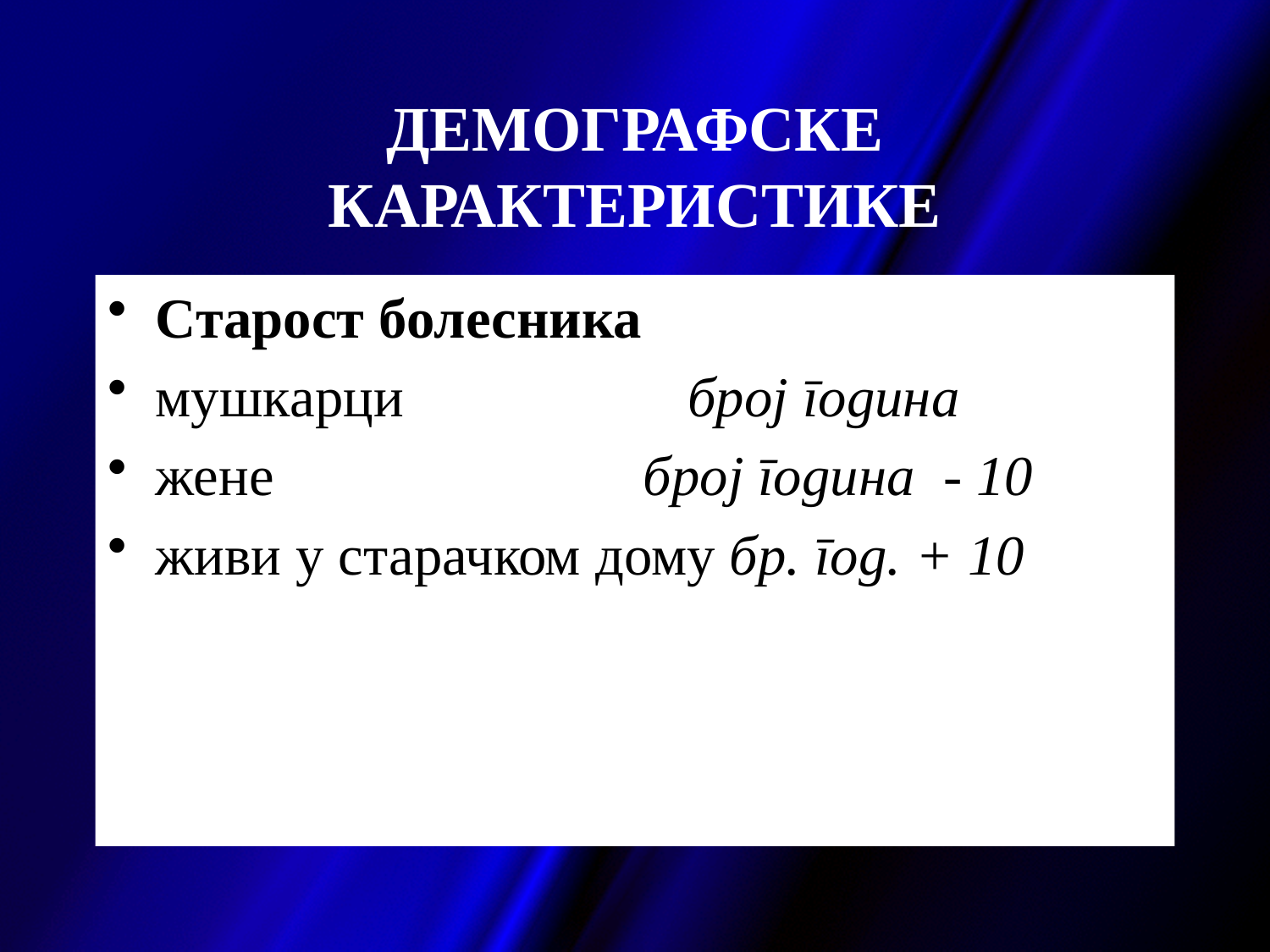

# ДЕМОГРАФСКЕ КАРАКТЕРИСТИКЕ
Старост болесника
мушкарци                    број година
жене                          број година  - 10
живи у старачком дому бр. год. + 10